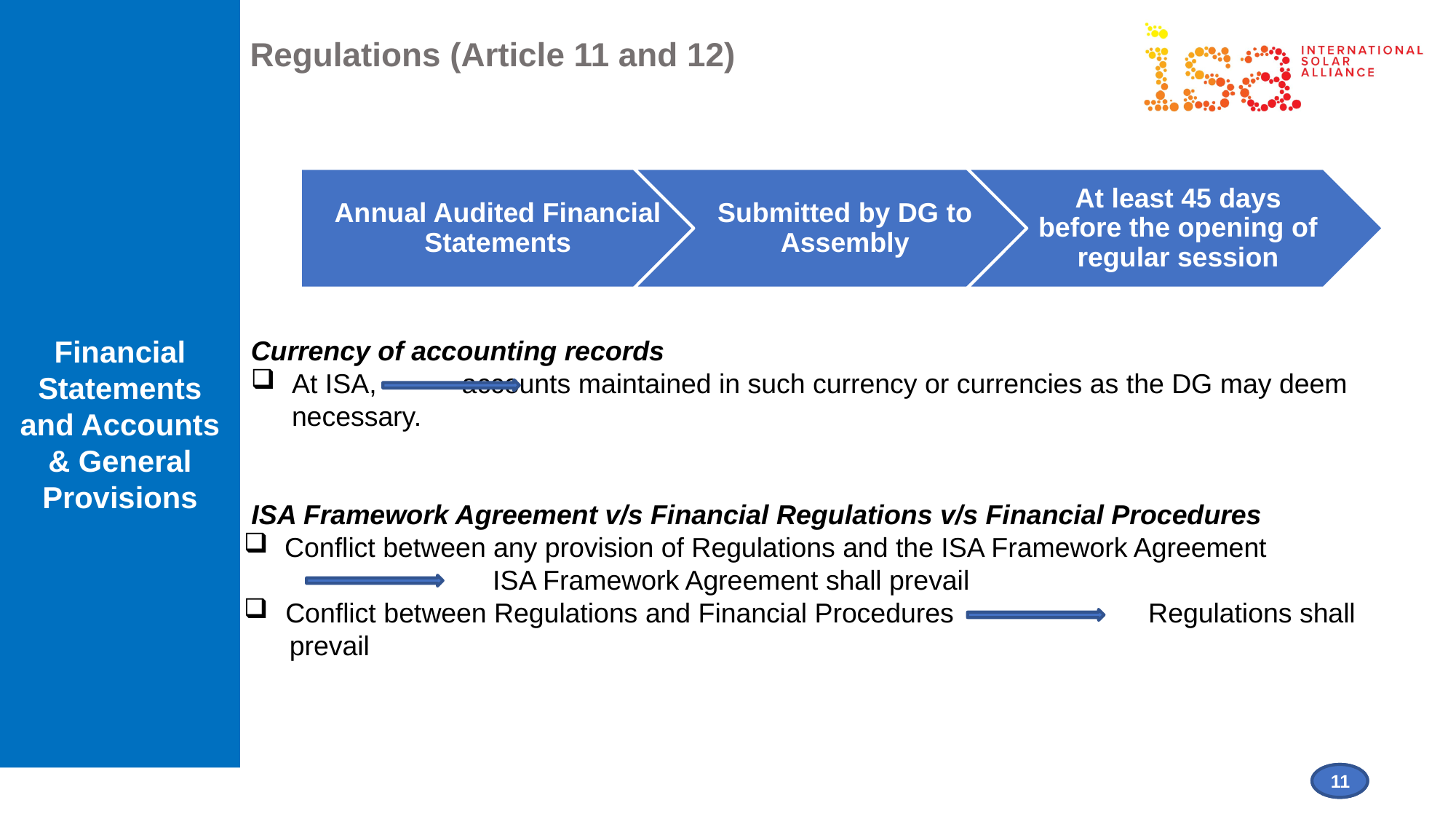

Financial Statements and Accounts & General Provisions

Regulations (Article 11 and 12)

Annual Audited Financial Statements
Submitted by DG to Assembly
At least 45 days before the opening of regular session

Currency of accounting records
At ISA, 	        accounts maintained in such currency or currencies as the DG may deem necessary.

 ISA Framework Agreement v/s Financial Regulations v/s Financial Procedures
Conflict between any provision of Regulations and the ISA Framework Agreement		             ISA Framework Agreement shall prevail
 Conflict between Regulations and Financial Procedures	              Regulations shall
      prevail

11